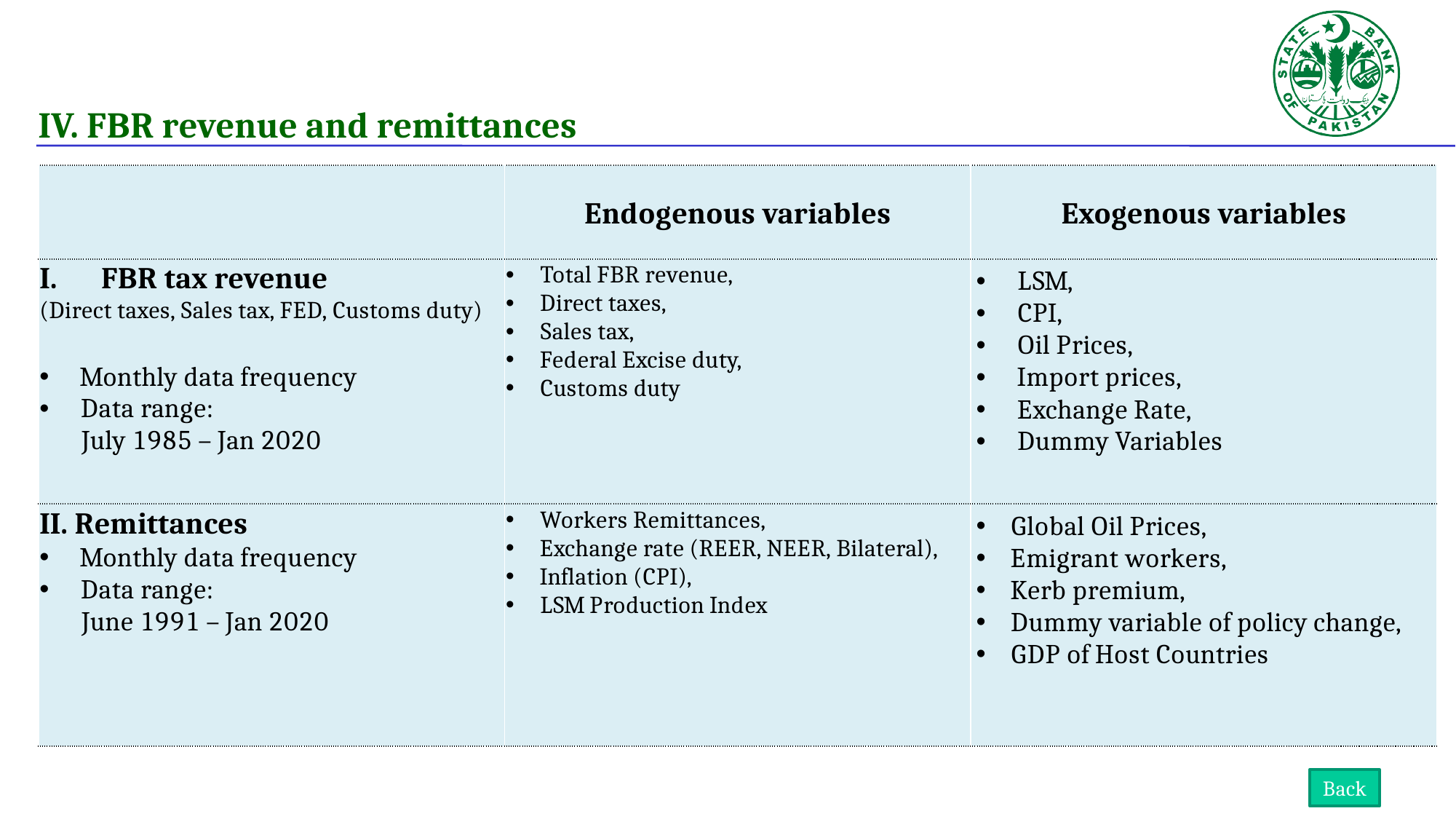

IV. FBR revenue and remittances
|  | Endogenous variables | Exogenous variables |
| --- | --- | --- |
| FBR tax revenue (Direct taxes, Sales tax, FED, Customs duty) Monthly data frequency Data range: July 1985 – Jan 2020 | Total FBR revenue, Direct taxes, Sales tax, Federal Excise duty, Customs duty | LSM, CPI, Oil Prices, Import prices, Exchange Rate, Dummy Variables |
| II. Remittances Monthly data frequency Data range: June 1991 – Jan 2020 | Workers Remittances, Exchange rate (REER, NEER, Bilateral), Inflation (CPI), LSM Production Index | Global Oil Prices, Emigrant workers, Kerb premium, Dummy variable of policy change, GDP of Host Countries |

Back